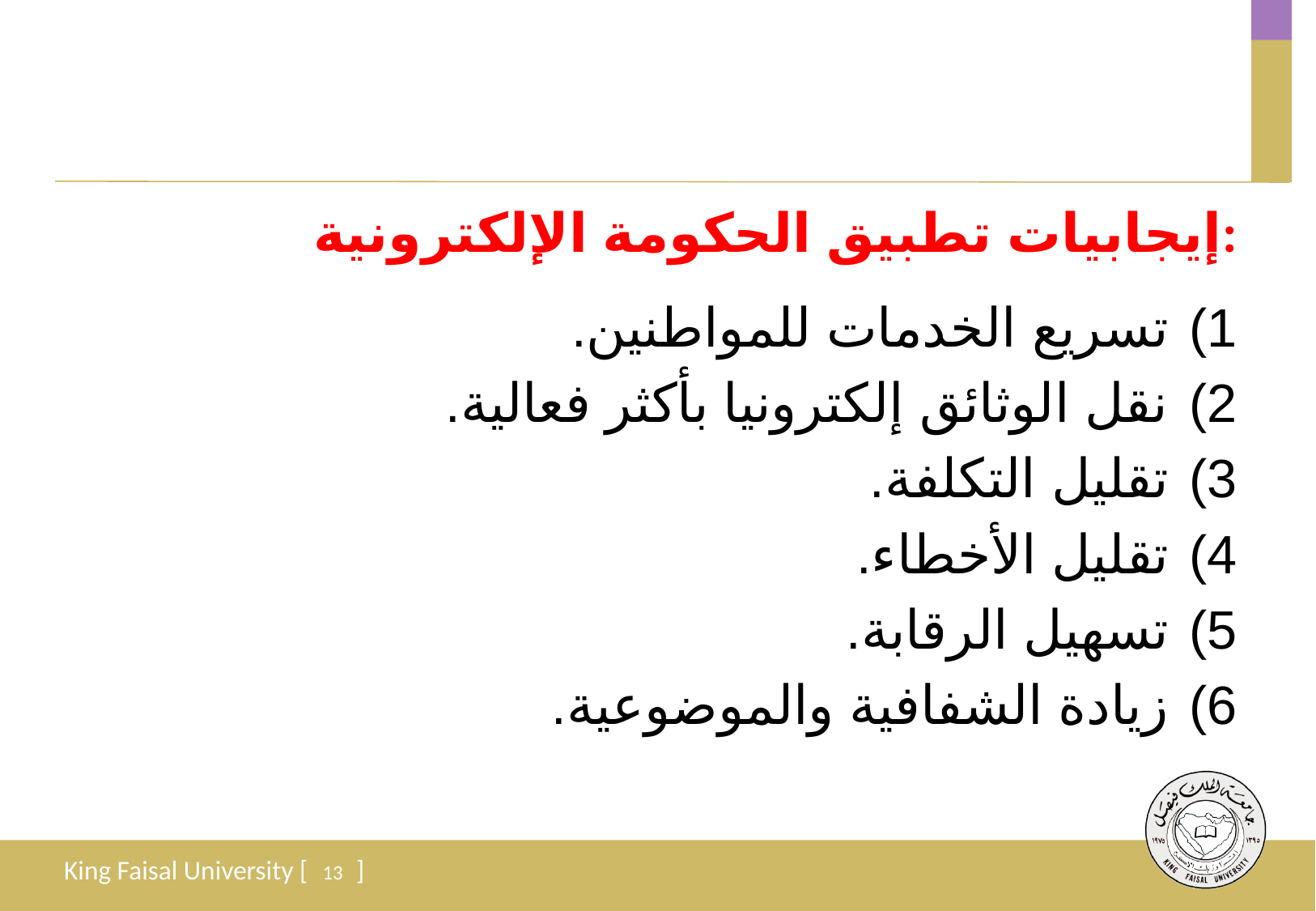

إيجابيات تطبيق الحكومة الإلكترونية:

تسريع الخدمات للمواطنين.
نقل الوثائق إلكترونيا بأكثر فعالية.
تقليل التكلفة.
تقليل الأخطاء.
تسهيل الرقابة.
زيادة الشفافية والموضوعية.

13